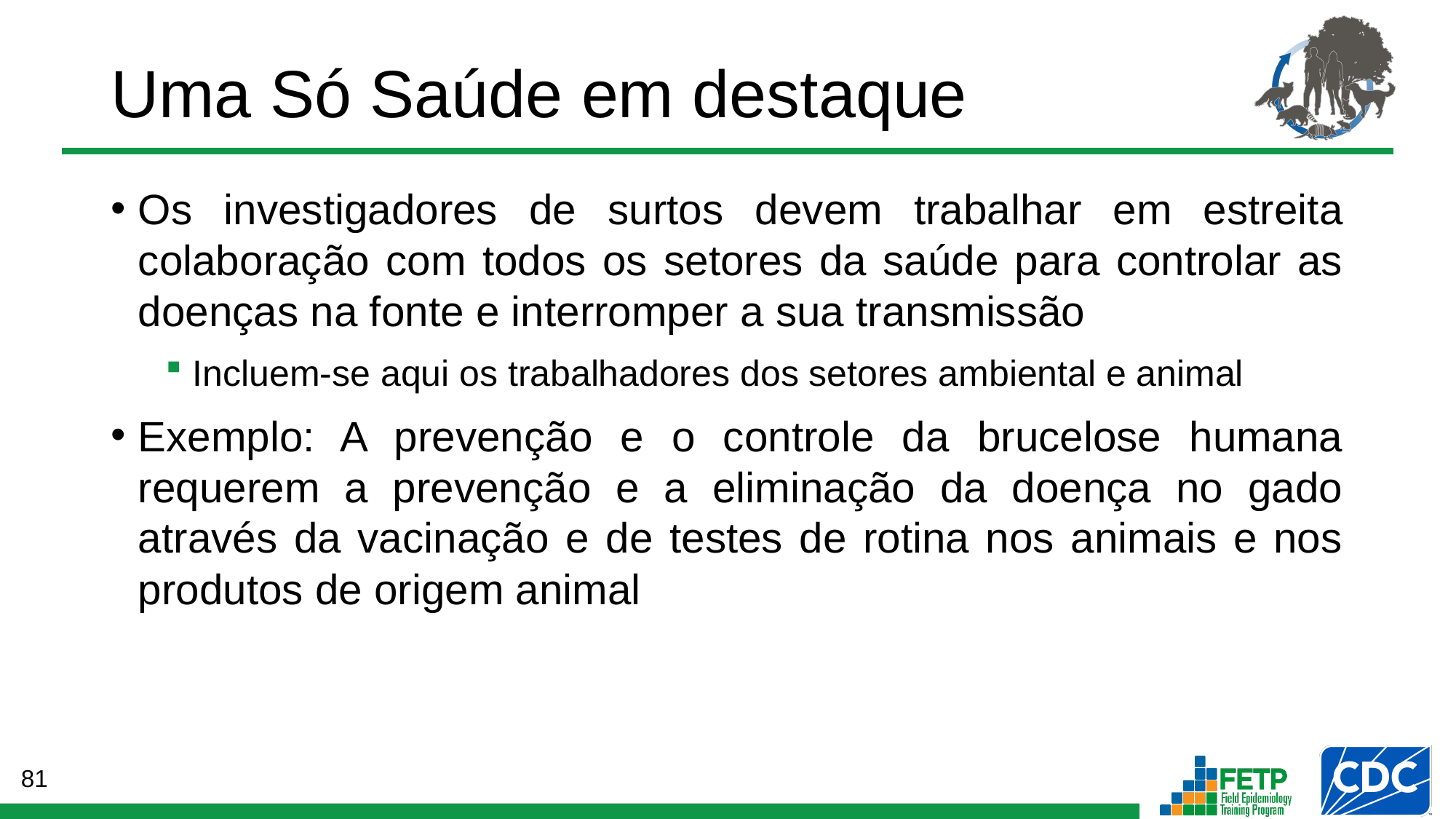

# Uma Só Saúde em destaque
Os investigadores de surtos devem trabalhar em estreita colaboração com todos os setores da saúde para controlar as doenças na fonte e interromper a sua transmissão
Incluem-se aqui os trabalhadores dos setores ambiental e animal
Exemplo: A prevenção e o controle da brucelose humana requerem a prevenção e a eliminação da doença no gado através da vacinação e de testes de rotina nos animais e nos produtos de origem animal